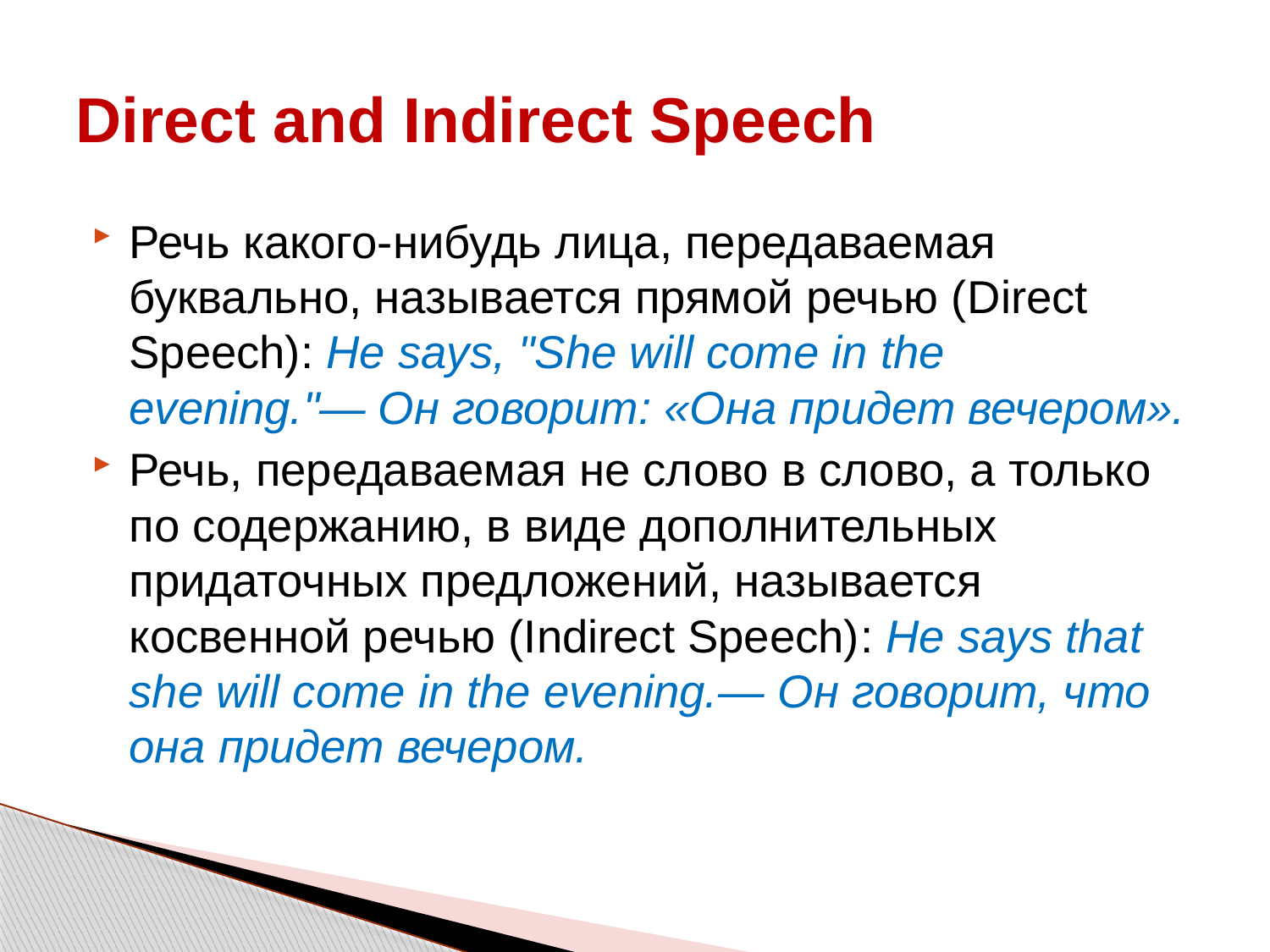

# Direct and Indirect Speech
Речь какого-нибудь лица, передаваемая буквально, называется прямой речью (Direct Speech): Не says, "She will come in the evening."— Он говорит: «Она придет вечером».
Речь, передаваемая не слово в слово, а только по содержанию, в виде дополнительных придаточных предложений, называется косвенной речью (Indirect Speech): Не says that she will come in the evening.— Он говорит, что она придет вечером.